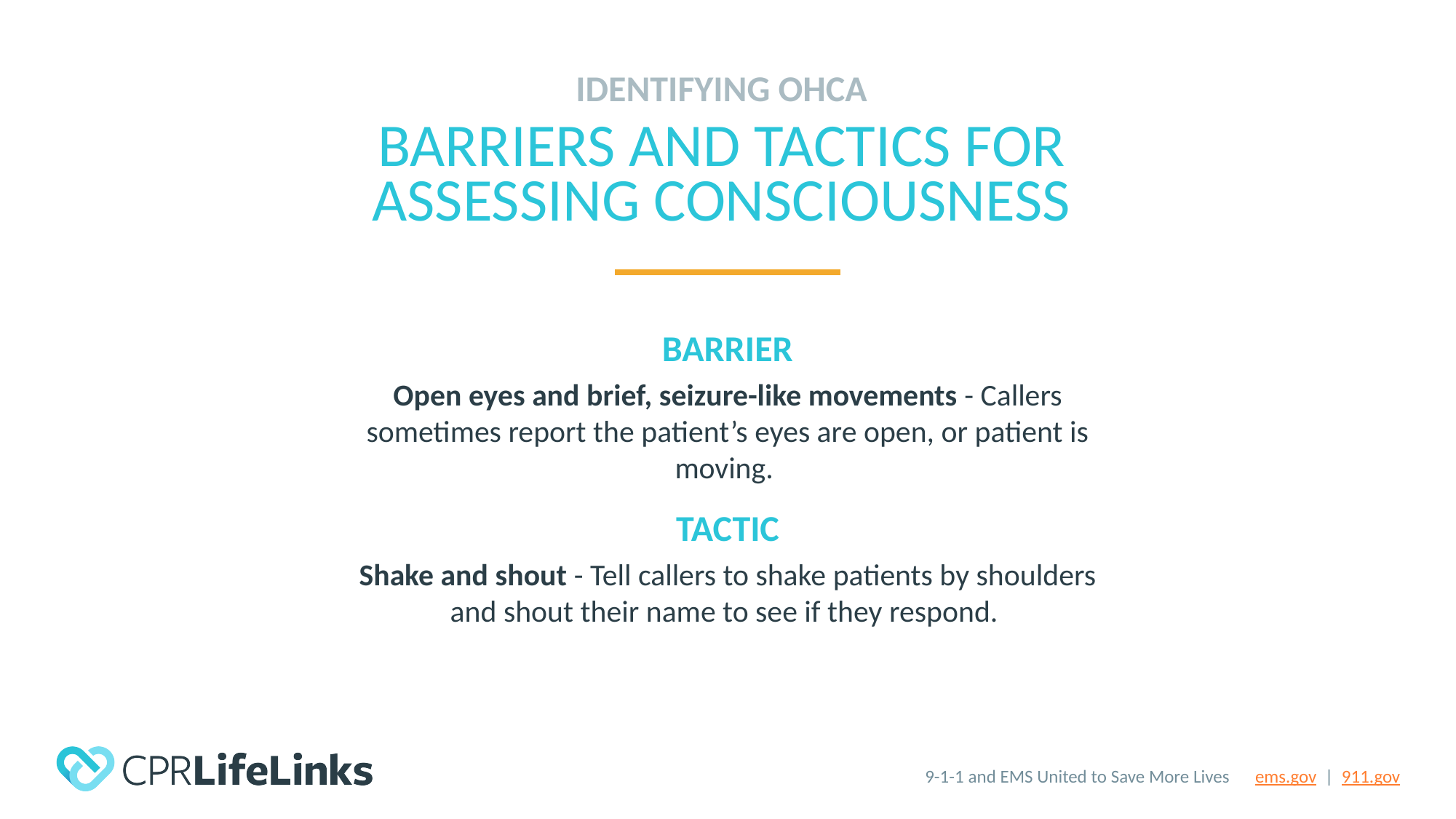

IDENTIFYING OHCA
BARRIERS AND TACTICS FOR ASSESSING CONSCIOUSNESS
BARRIER
Open eyes and brief, seizure-like movements - Callers sometimes report the patient’s eyes are open, or patient is moving.
TACTIC
Shake and shout - Tell callers to shake patients by shoulders and shout their name to see if they respond.